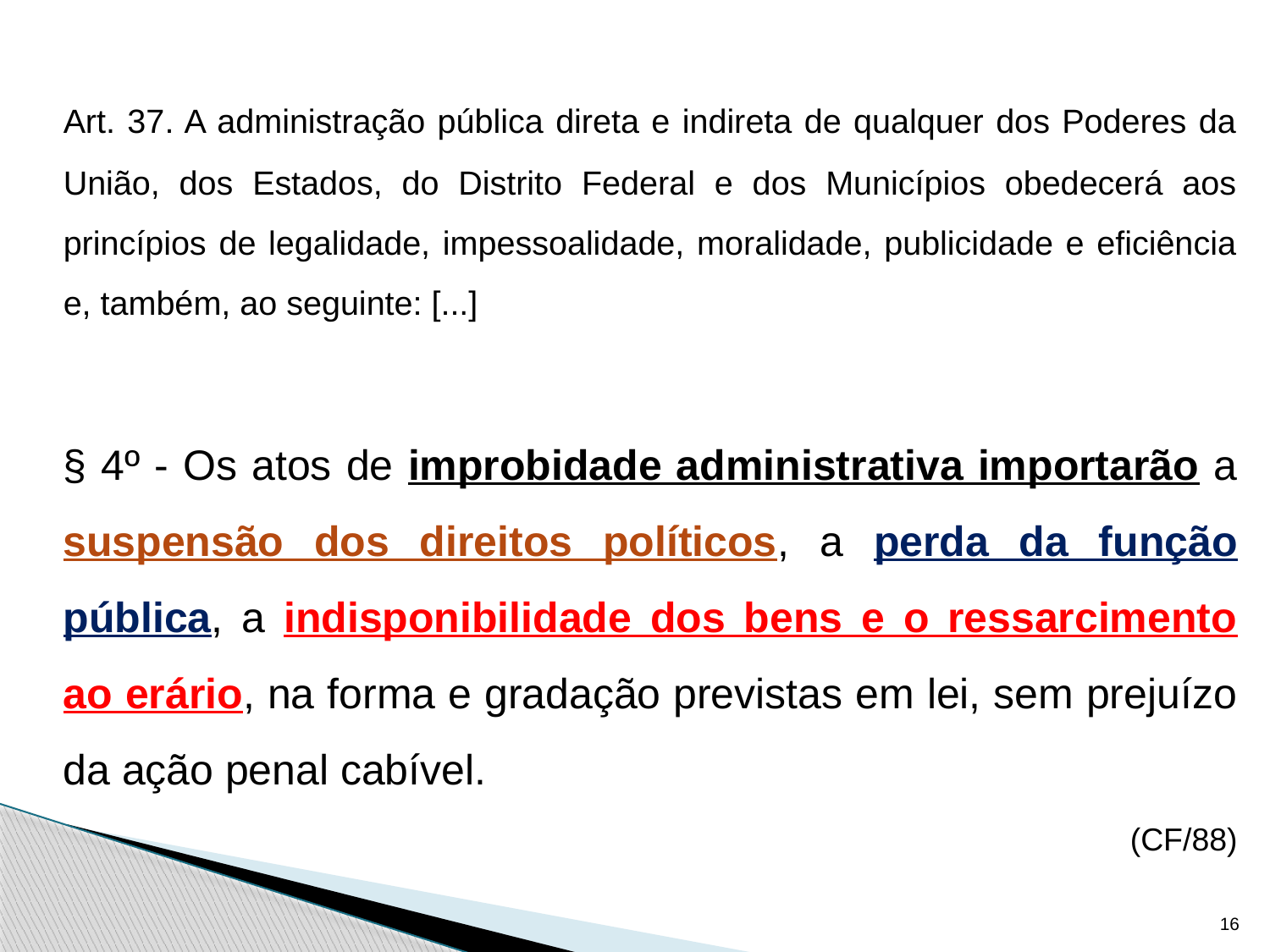

Art. 37. A administração pública direta e indireta de qualquer dos Poderes da União, dos Estados, do Distrito Federal e dos Municípios obedecerá aos princípios de legalidade, impessoalidade, moralidade, publicidade e eficiência e, também, ao seguinte: [...]

	§ 4º - Os atos de improbidade administrativa importarão a suspensão dos direitos políticos, a perda da função pública, a indisponibilidade dos bens e o ressarcimento ao erário, na forma e gradação previstas em lei, sem prejuízo da ação penal cabível.
(CF/88)
16